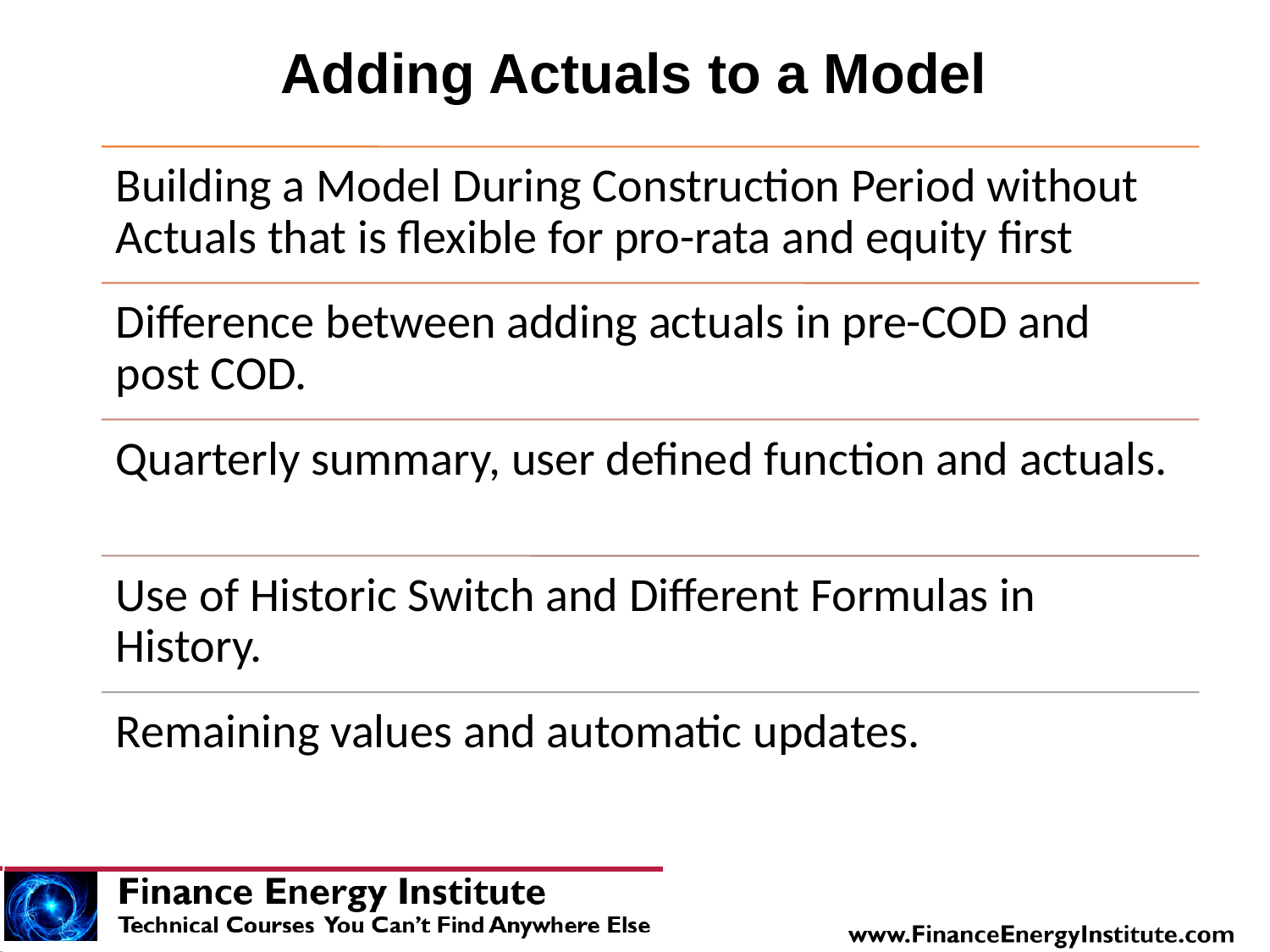

# Adding Actuals to a Model
Building a Model During Construction Period without Actuals that is flexible for pro-rata and equity first
Difference between adding actuals in pre-COD and post COD.
Quarterly summary, user defined function and actuals.
Use of Historic Switch and Different Formulas in History.
Remaining values and automatic updates.
240